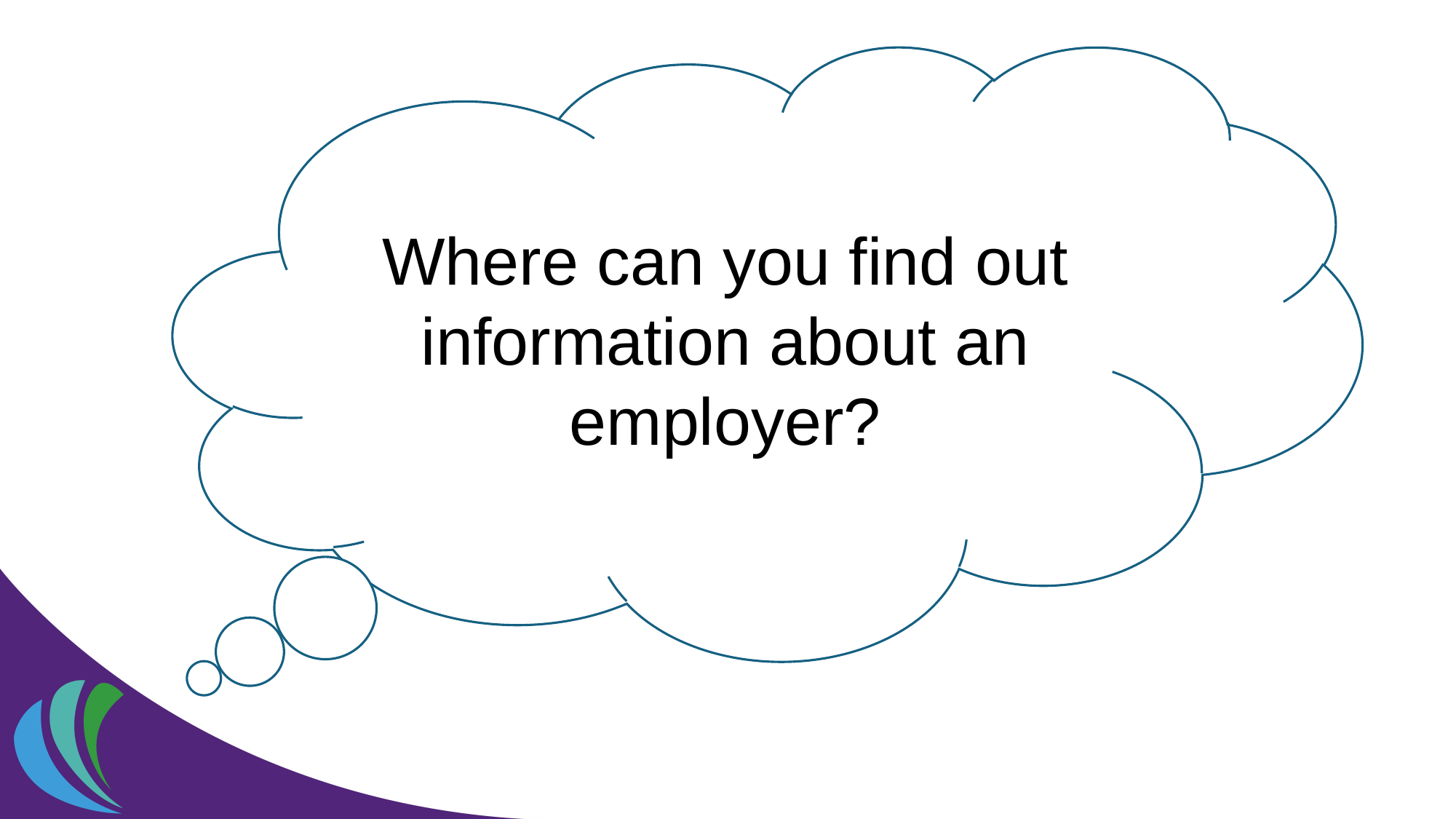

Where can you find out information about an employer?